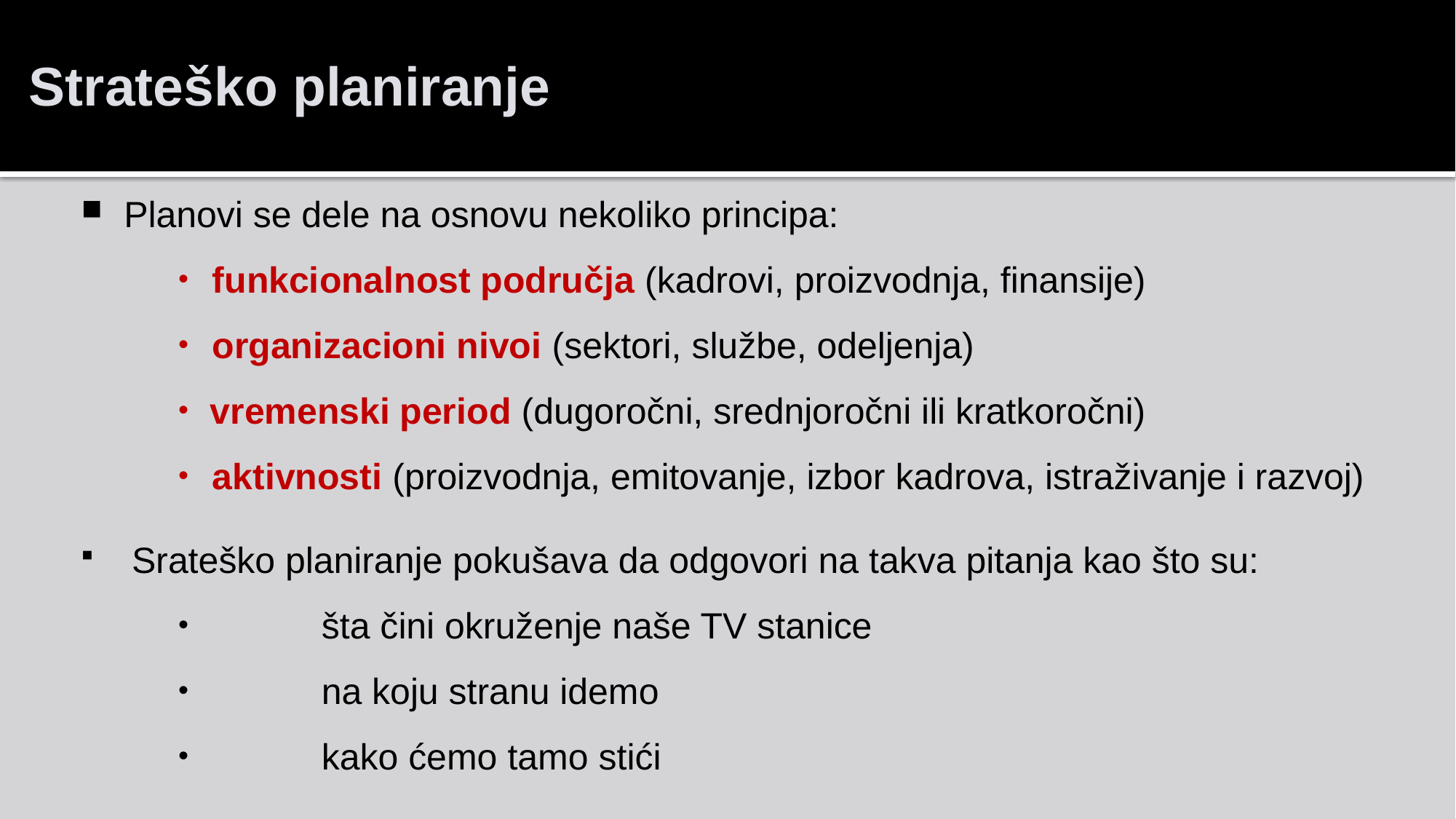

# Strateško planiranje

Planovi se dele na osnovu nekoliko principa:
funkcionalnost područja (kadrovi, proizvodnja, finansije)
organizacioni nivoi (sektori, službe, odeljenja)
vremenski period (dugoročni, srednjoročni ili kratkoročni)
aktivnosti (proizvodnja, emitovanje, izbor kadrova, istraživanje i razvoj)

 Srateško planiranje pokušava da odgovori na takva pitanja kao što su:
	šta čini okruženje naše TV stanice
	na koju stranu idemo
	kako ćemo tamo stići